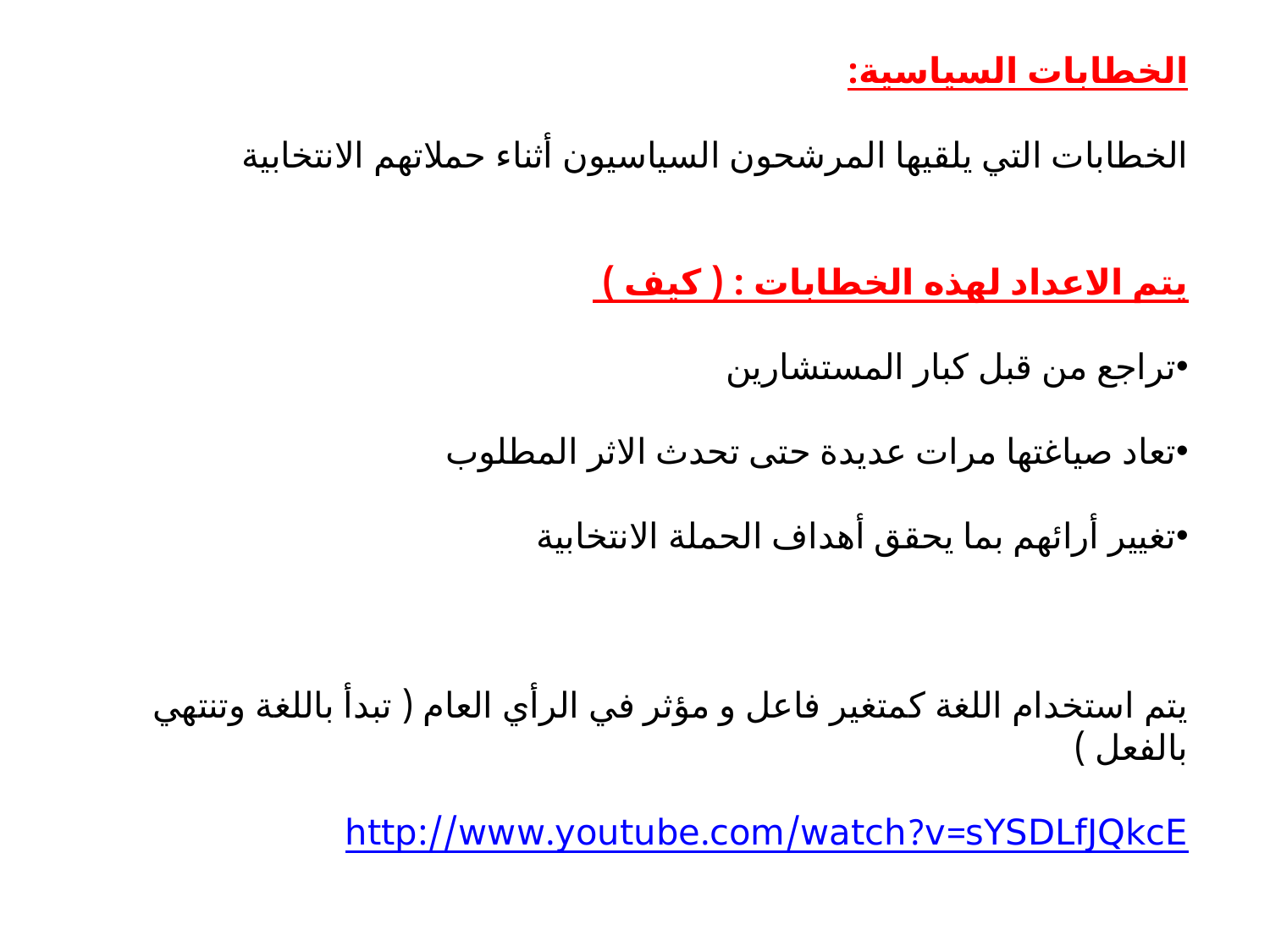

الخطابات السياسية:

الخطابات التي يلقيها المرشحون السياسيون أثناء حملاتهم الانتخابية

يتم الاعداد لهذه الخطابات : ( كيف )

تراجع من قبل كبار المستشارين

تعاد صياغتها مرات عديدة حتى تحدث الاثر المطلوب

تغيير أرائهم بما يحقق أهداف الحملة الانتخابية

يتم استخدام اللغة كمتغير فاعل و مؤثر في الرأي العام ( تبدأ باللغة وتنتهي بالفعل )

http://www.youtube.com/watch?v=sYSDLfJQkcE